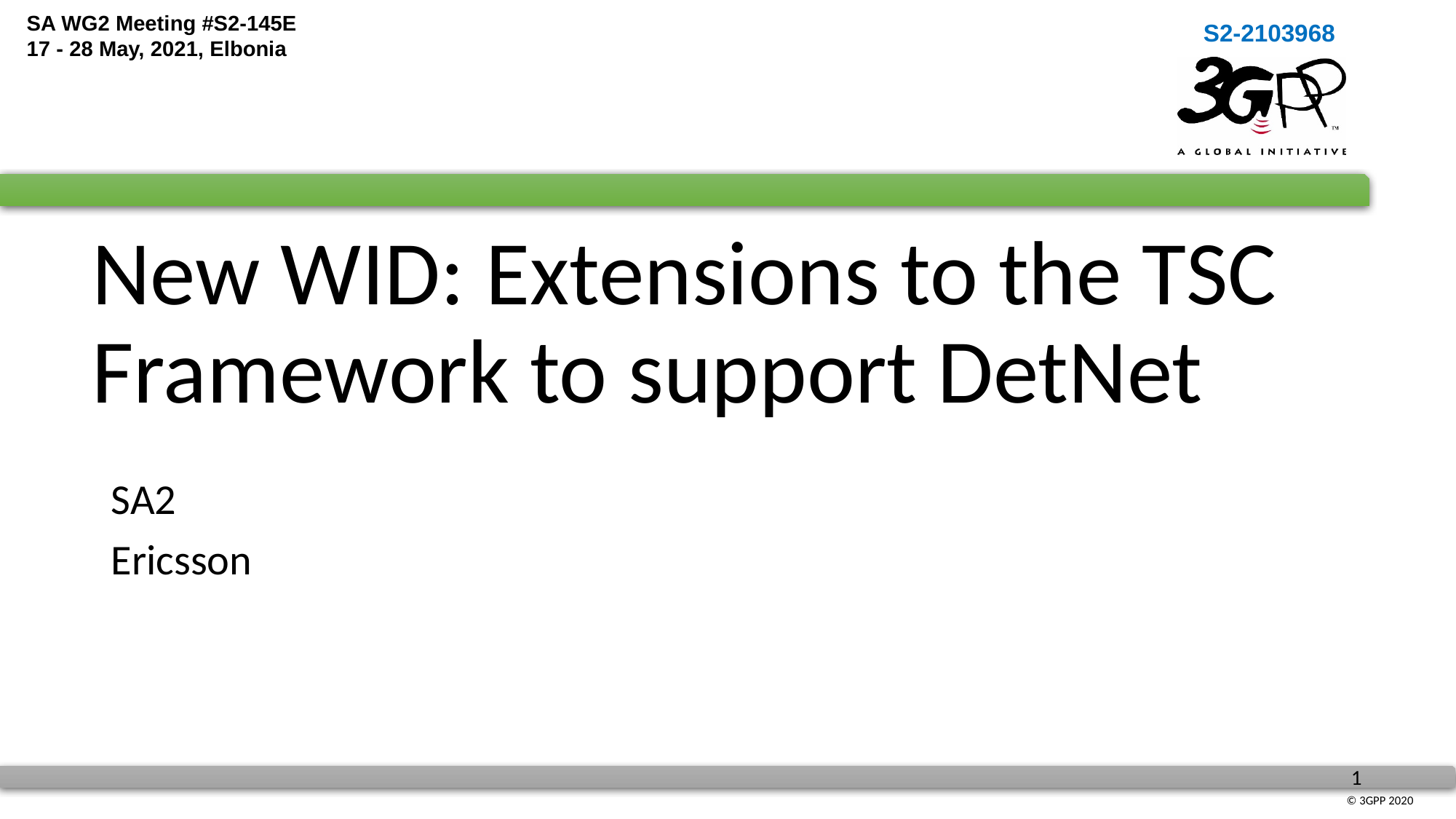

S2-2103968
# New WID: Extensions to the TSC Framework to support DetNet
SA2
Ericsson